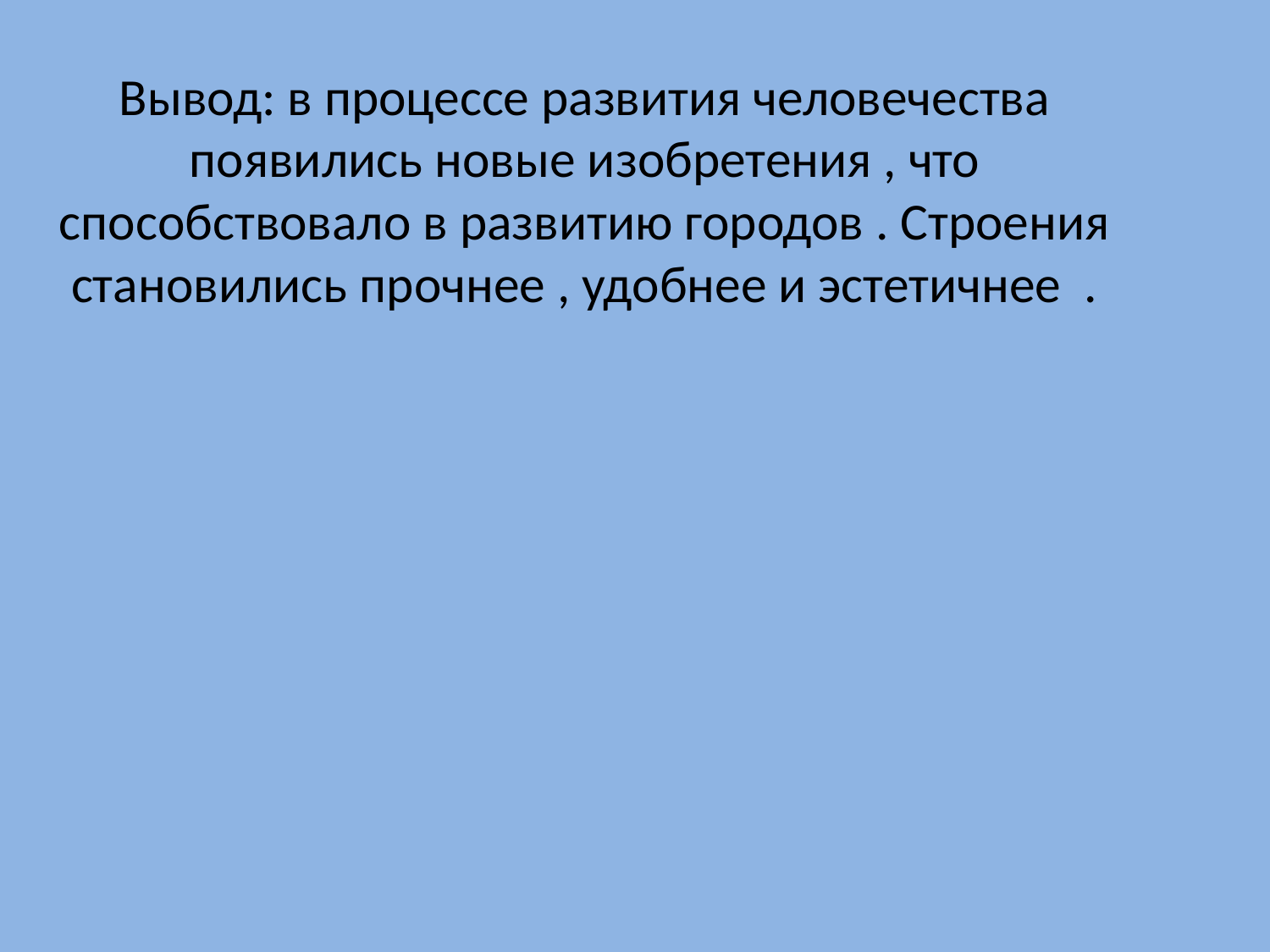

# Вывод: в процессе развития человечества появились новые изобретения , что способствовало в развитию городов . Строения становились прочнее , удобнее и эстетичнее  .